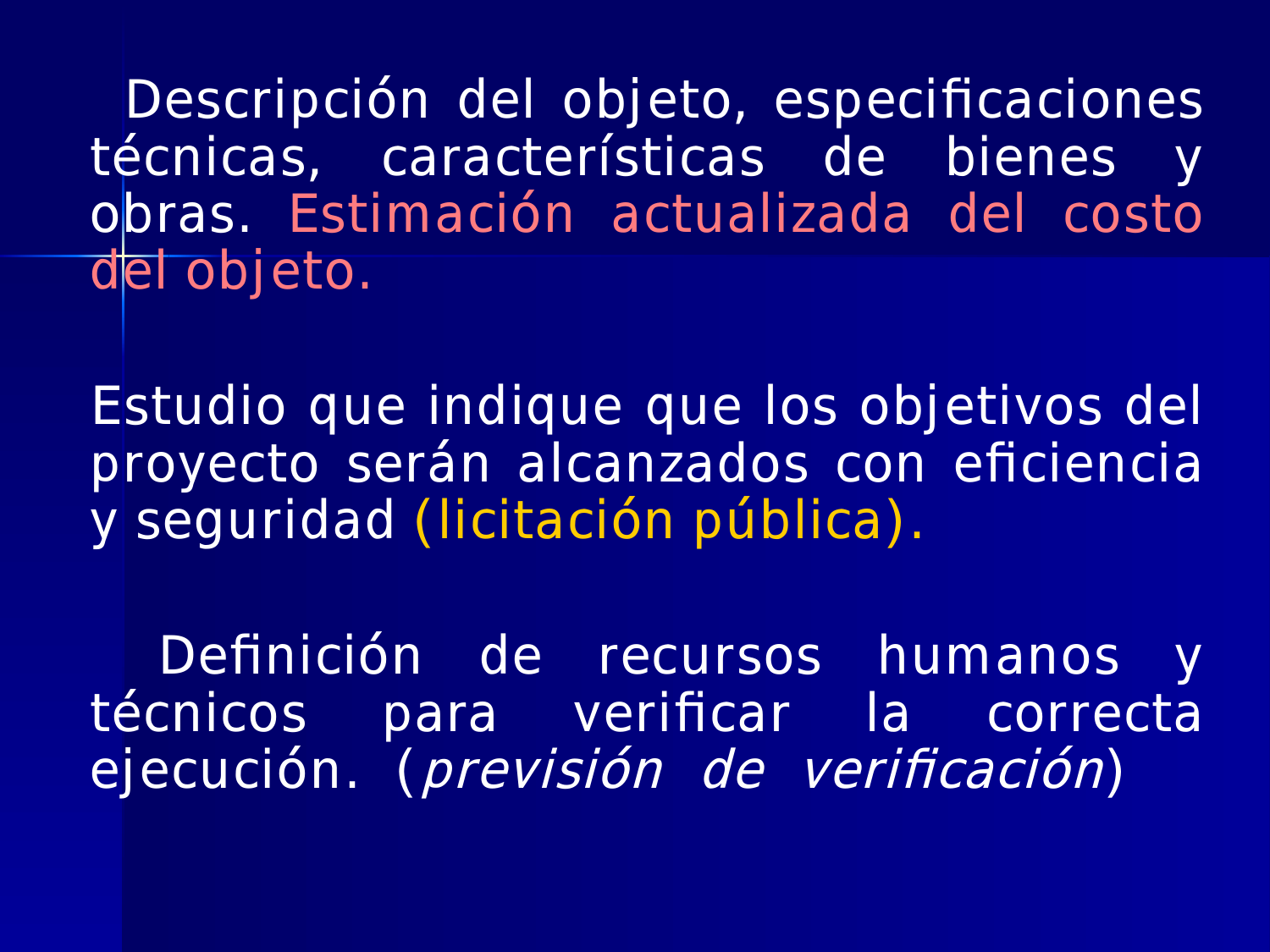

Descripción del objeto, especificaciones técnicas, características de bienes y obras. Estimación actualizada del costo del objeto.

  Estudio que indique que los objetivos del proyecto serán alcanzados con eficiencia y seguridad (licitación pública).

  Definición de recursos humanos y técnicos para verificar la correcta ejecución. (previsión de verificación)